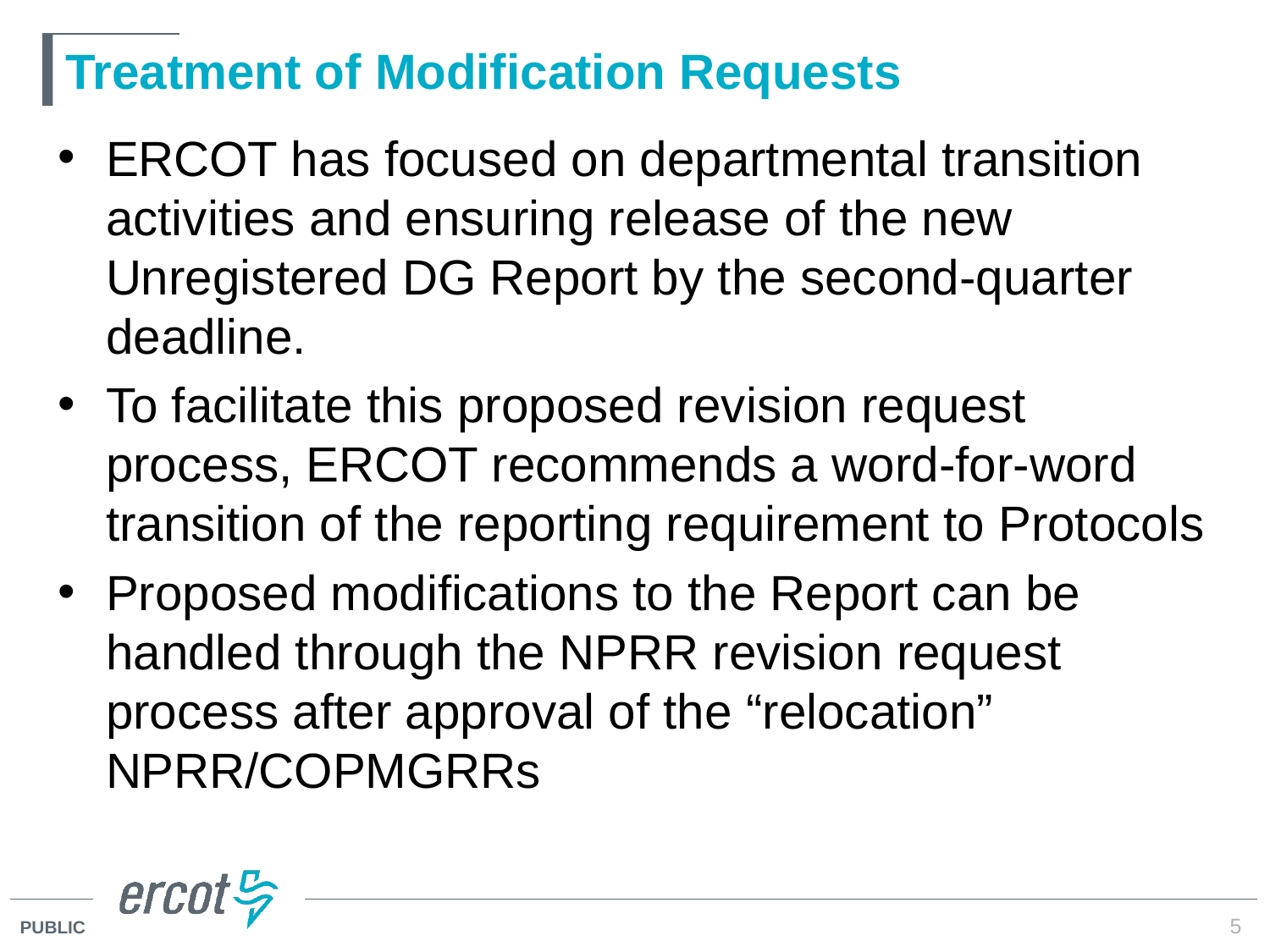

# Treatment of Modification Requests
ERCOT has focused on departmental transition activities and ensuring release of the new Unregistered DG Report by the second-quarter deadline.
To facilitate this proposed revision request process, ERCOT recommends a word-for-word transition of the reporting requirement to Protocols
Proposed modifications to the Report can be handled through the NPRR revision request process after approval of the “relocation” NPRR/COPMGRRs
5